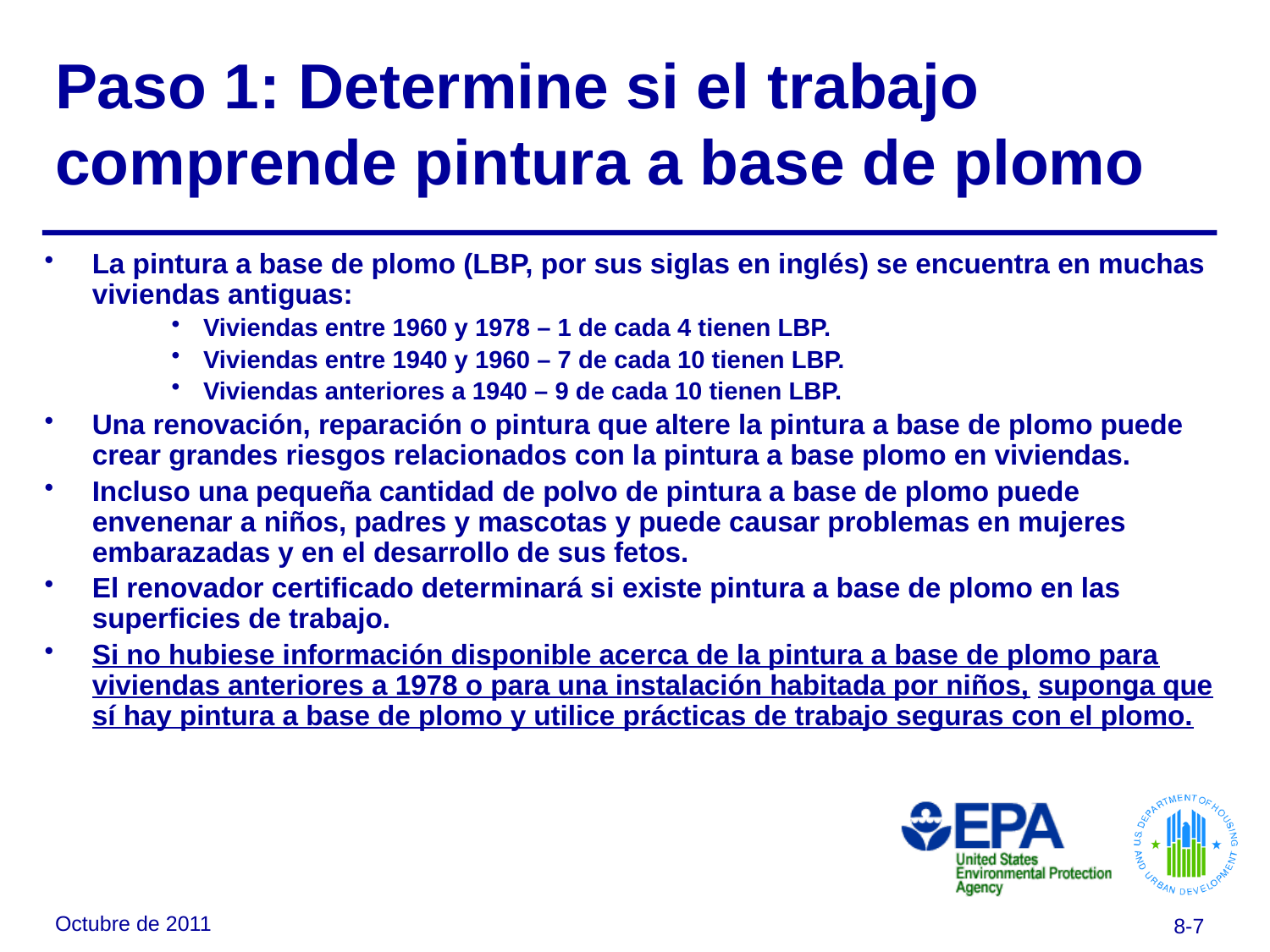

# Paso 1: Determine si el trabajo comprende pintura a base de plomo
La pintura a base de plomo (LBP, por sus siglas en inglés) se encuentra en muchas viviendas antiguas:
Viviendas entre 1960 y 1978 – 1 de cada 4 tienen LBP.
Viviendas entre 1940 y 1960 – 7 de cada 10 tienen LBP.
Viviendas anteriores a 1940 – 9 de cada 10 tienen LBP.
Una renovación, reparación o pintura que altere la pintura a base de plomo puede crear grandes riesgos relacionados con la pintura a base plomo en viviendas.
Incluso una pequeña cantidad de polvo de pintura a base de plomo puede envenenar a niños, padres y mascotas y puede causar problemas en mujeres embarazadas y en el desarrollo de sus fetos.
El renovador certificado determinará si existe pintura a base de plomo en las superficies de trabajo.
Si no hubiese información disponible acerca de la pintura a base de plomo para viviendas anteriores a 1978 o para una instalación habitada por niños, suponga que sí hay pintura a base de plomo y utilice prácticas de trabajo seguras con el plomo.
Octubre de 2011
8-7